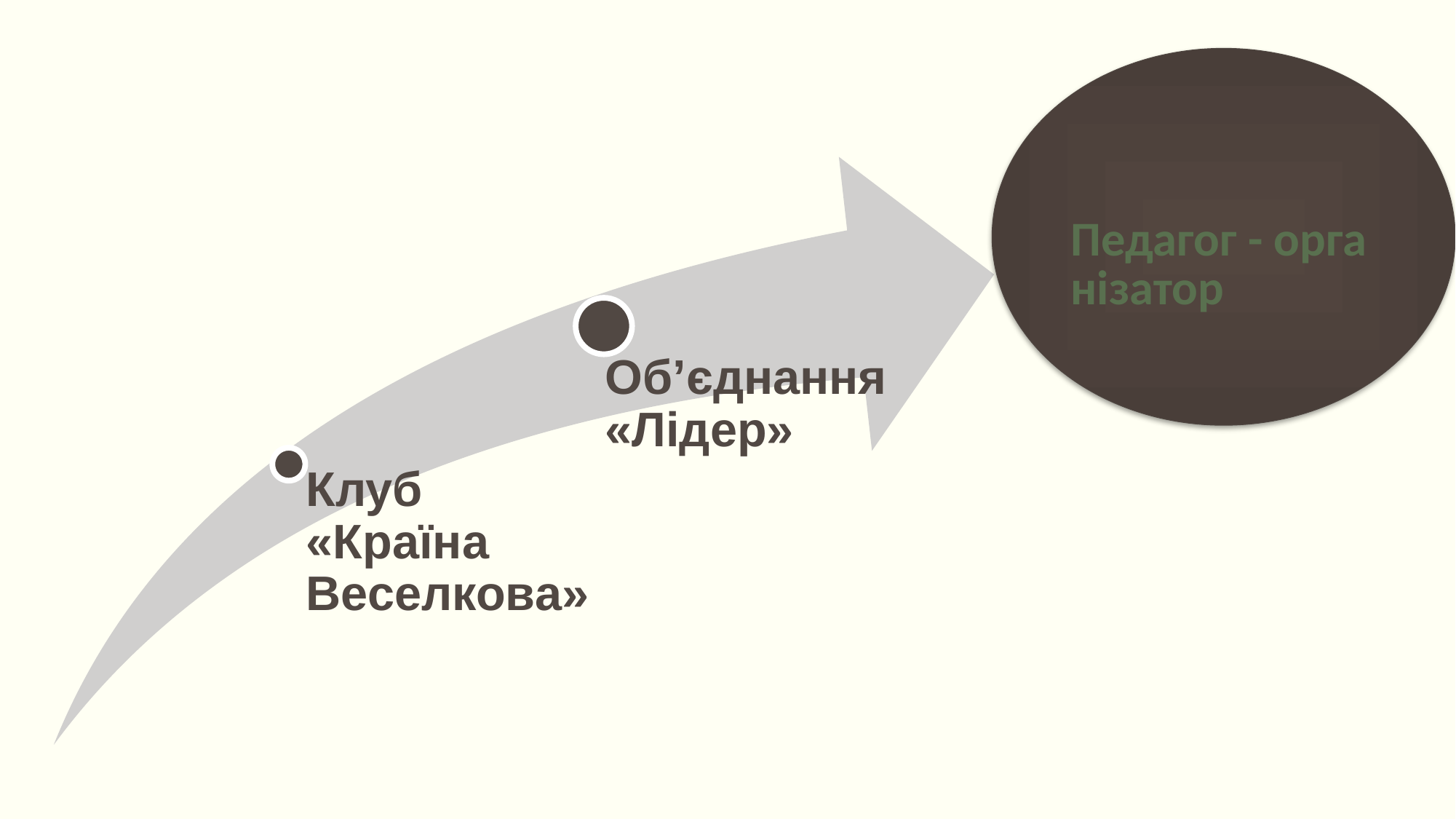

Педагог - організатор
Клуб «Країна Веселкова»
Об’єднання  «Лідер»